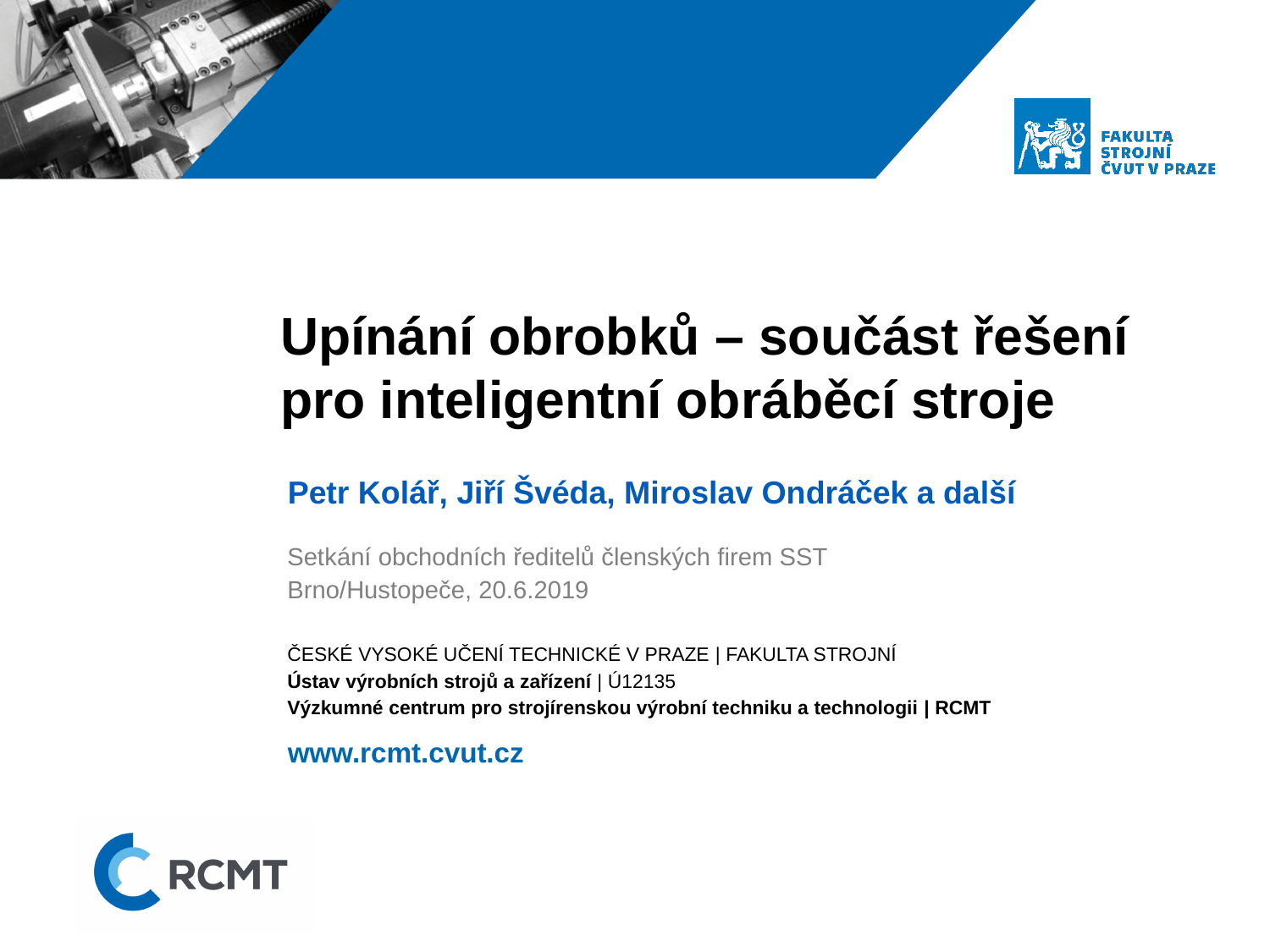

Upínání obrobků – součást řešení pro inteligentní obráběcí stroje
Petr Kolář, Jiří Švéda, Miroslav Ondráček a další
Setkání obchodních ředitelů členských firem SST
Brno/Hustopeče, 20.6.2019